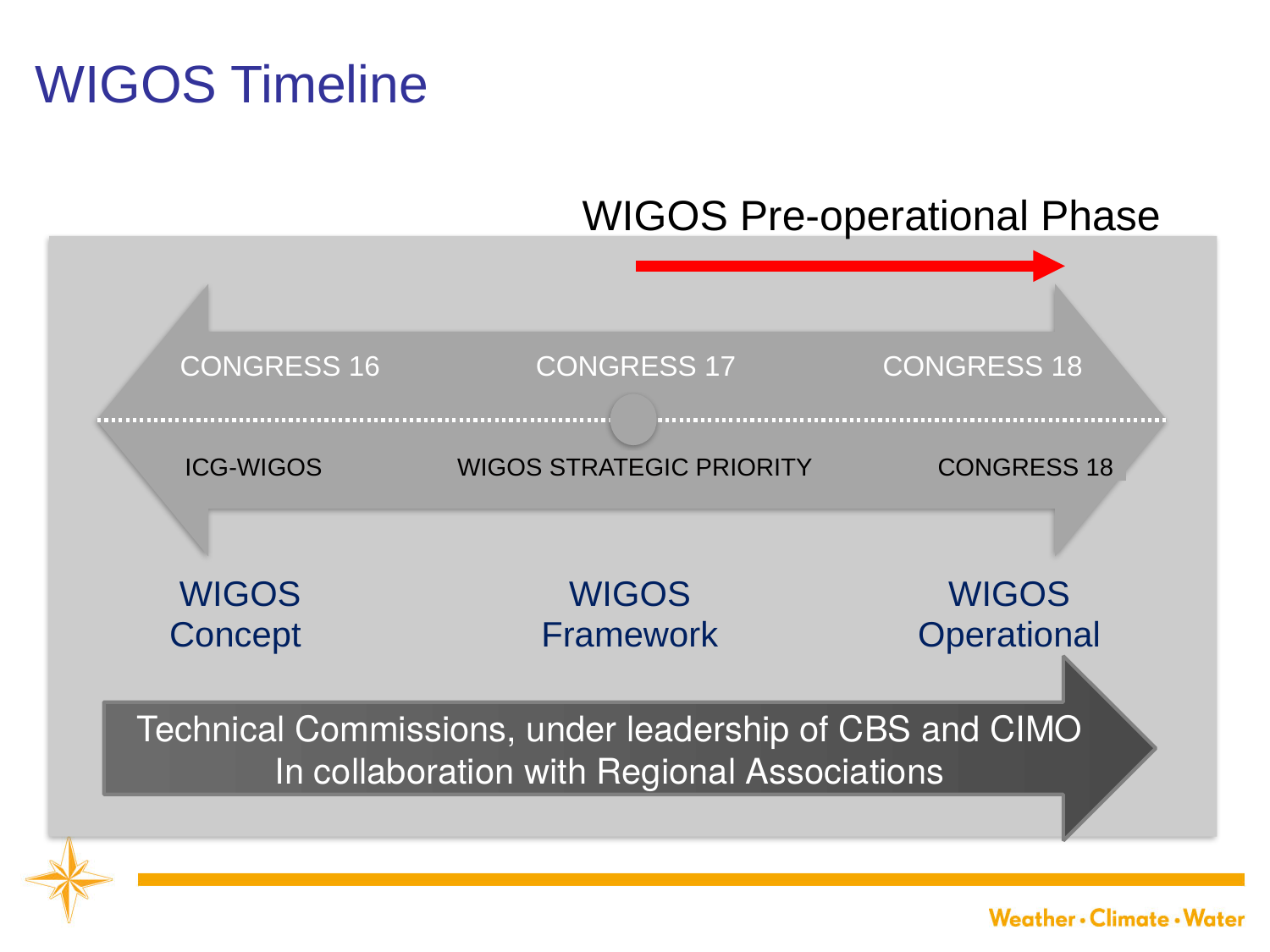

# WIGOS Timeline
WIGOS Pre-operational Phase

Congress 16
Congress 17

Congress 18
ICG-WIGOS
Wigos strategic priority
Congress 18
WIGOS
Concept
WIGOS
Framework
WIGOS
Operational

Technical Commissions, under leadership of CBS and CIMO
In collaboration with Regional Associations